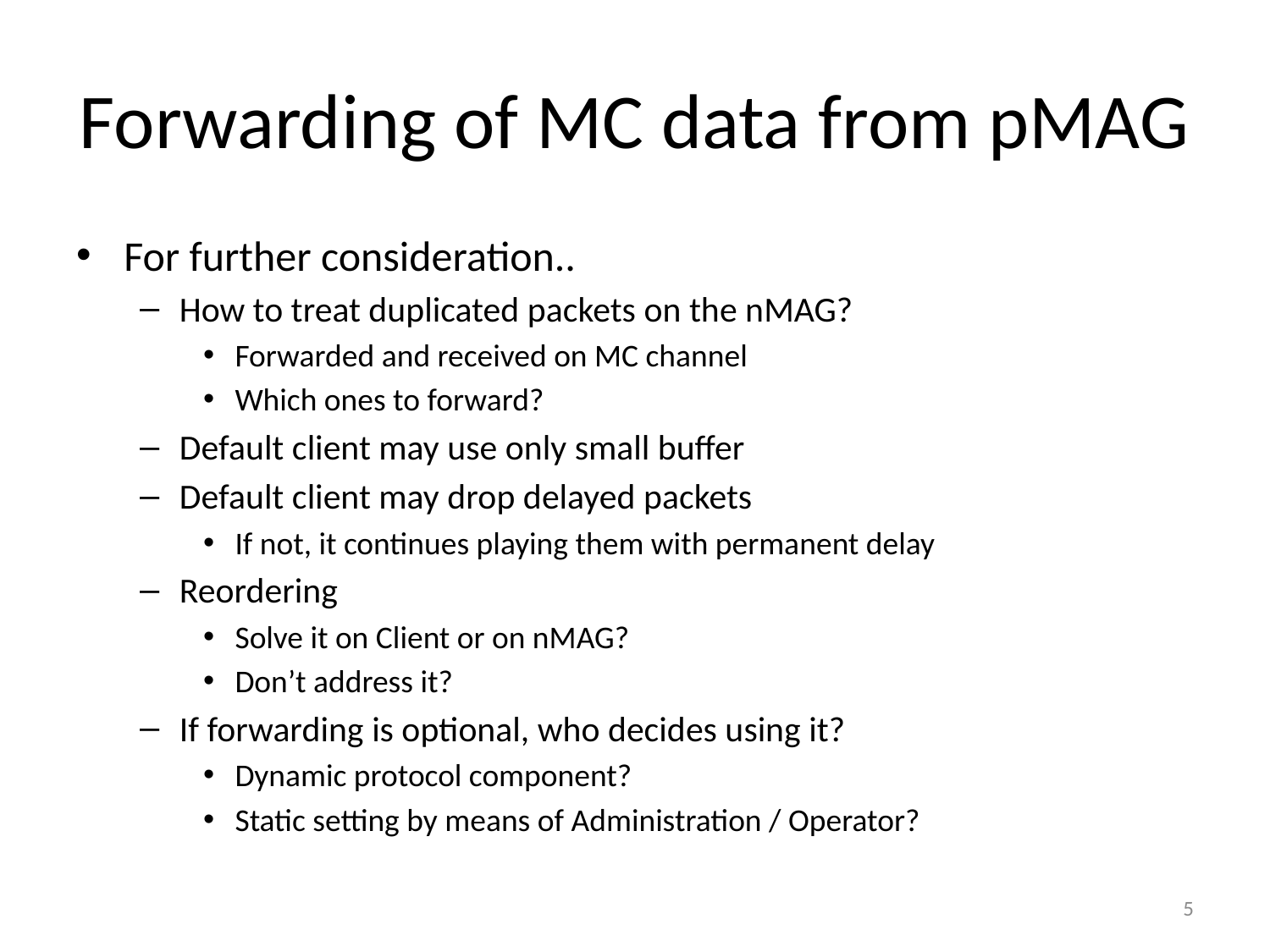

# Forwarding of MC data from pMAG
For further consideration..
How to treat duplicated packets on the nMAG?
Forwarded and received on MC channel
Which ones to forward?
Default client may use only small buffer
Default client may drop delayed packets
If not, it continues playing them with permanent delay
Reordering
Solve it on Client or on nMAG?
Don’t address it?
If forwarding is optional, who decides using it?
Dynamic protocol component?
Static setting by means of Administration / Operator?

5